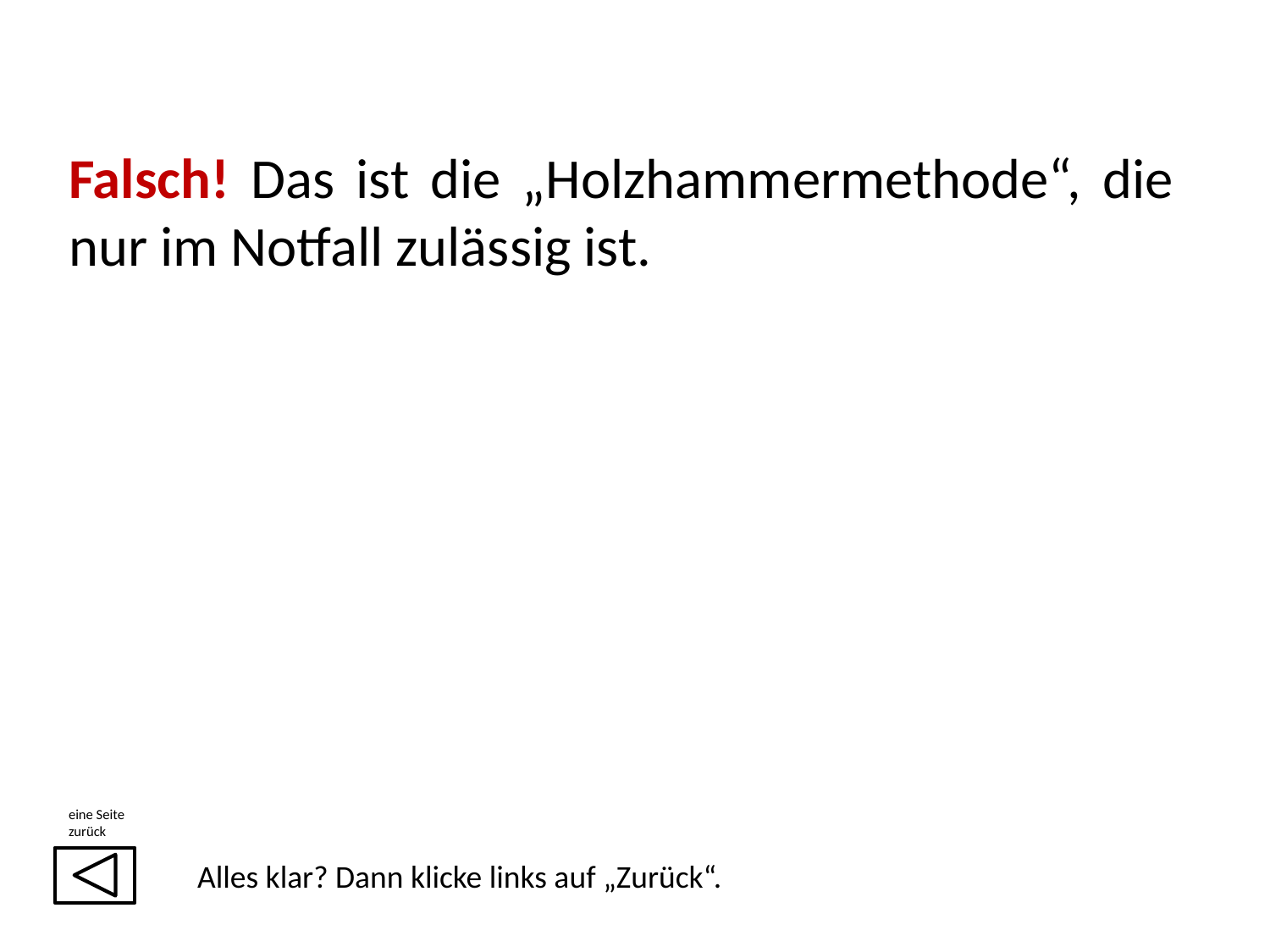

Falsch! Das ist die „Holzhammermethode“, die nur im Notfall zulässig ist.
eine Seite
zurück

Alles klar? Dann klicke links auf „Zurück“.